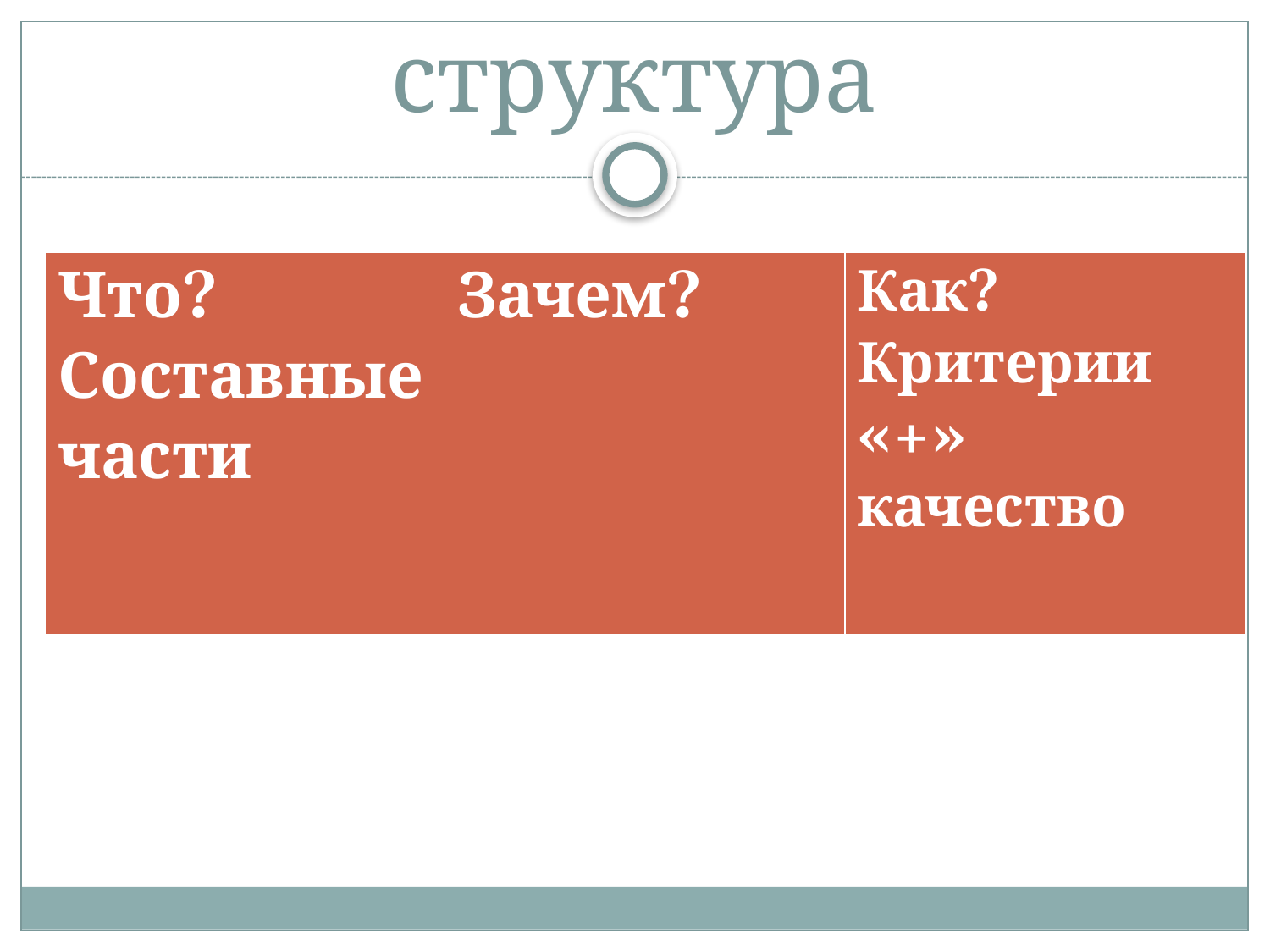

# структура
| Что? Составные части | Зачем? | Как? Критерии «+» качество |
| --- | --- | --- |